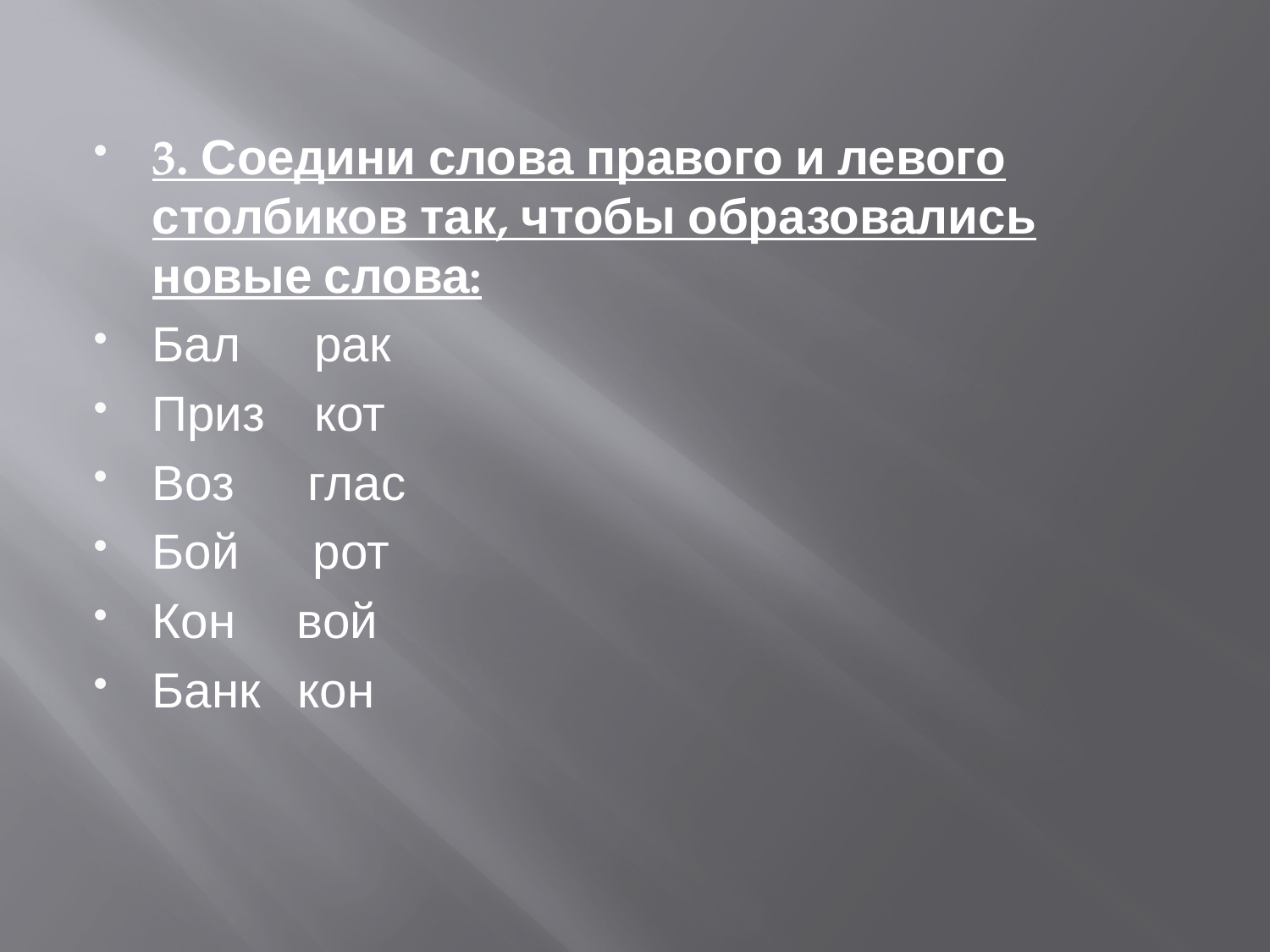

3. Соедини слова правого и левого столбиков так, чтобы образовались новые слова:
Бал      рак
Приз    кот
Воз      глас
Бой      рот
Кон     вой
Банк   кон